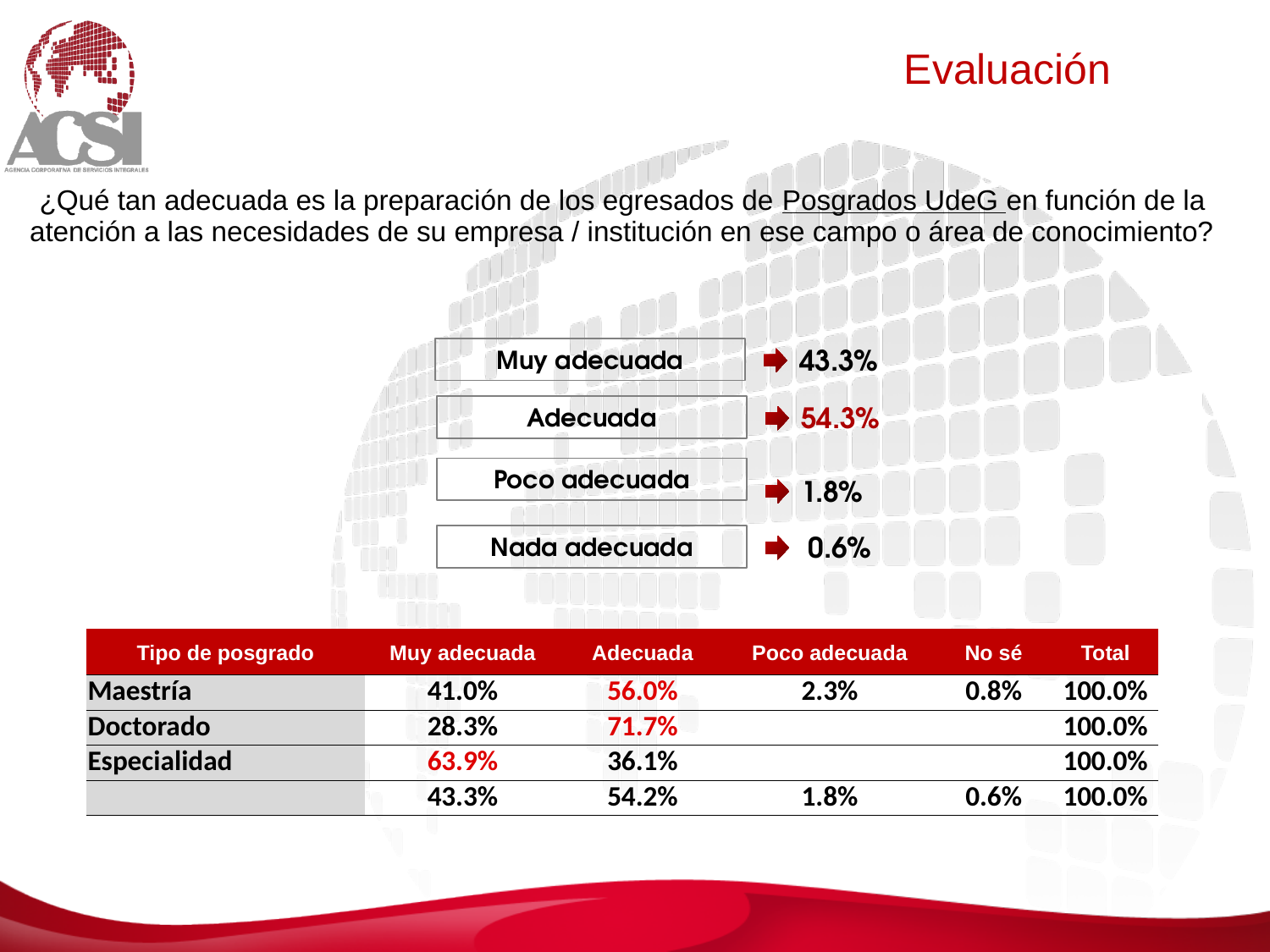

Evaluación
¿Qué tan adecuada es la preparación de los egresados de Posgrados UdeG en función de la atención a las necesidades de su empresa / institución en ese campo o área de conocimiento?
43.3%
Muy adecuada

54.3%
Adecuada

Poco adecuada
1.8%

0.6%
Nada adecuada

| Tipo de posgrado | Muy adecuada | Adecuada | Poco adecuada | No sé | Total |
| --- | --- | --- | --- | --- | --- |
| Maestría | 41.0% | 56.0% | 2.3% | 0.8% | 100.0% |
| Doctorado | 28.3% | 71.7% |  |  | 100.0% |
| Especialidad | 63.9% | 36.1% |  |  | 100.0% |
|  | 43.3% | 54.2% | 1.8% | 0.6% | 100.0% |